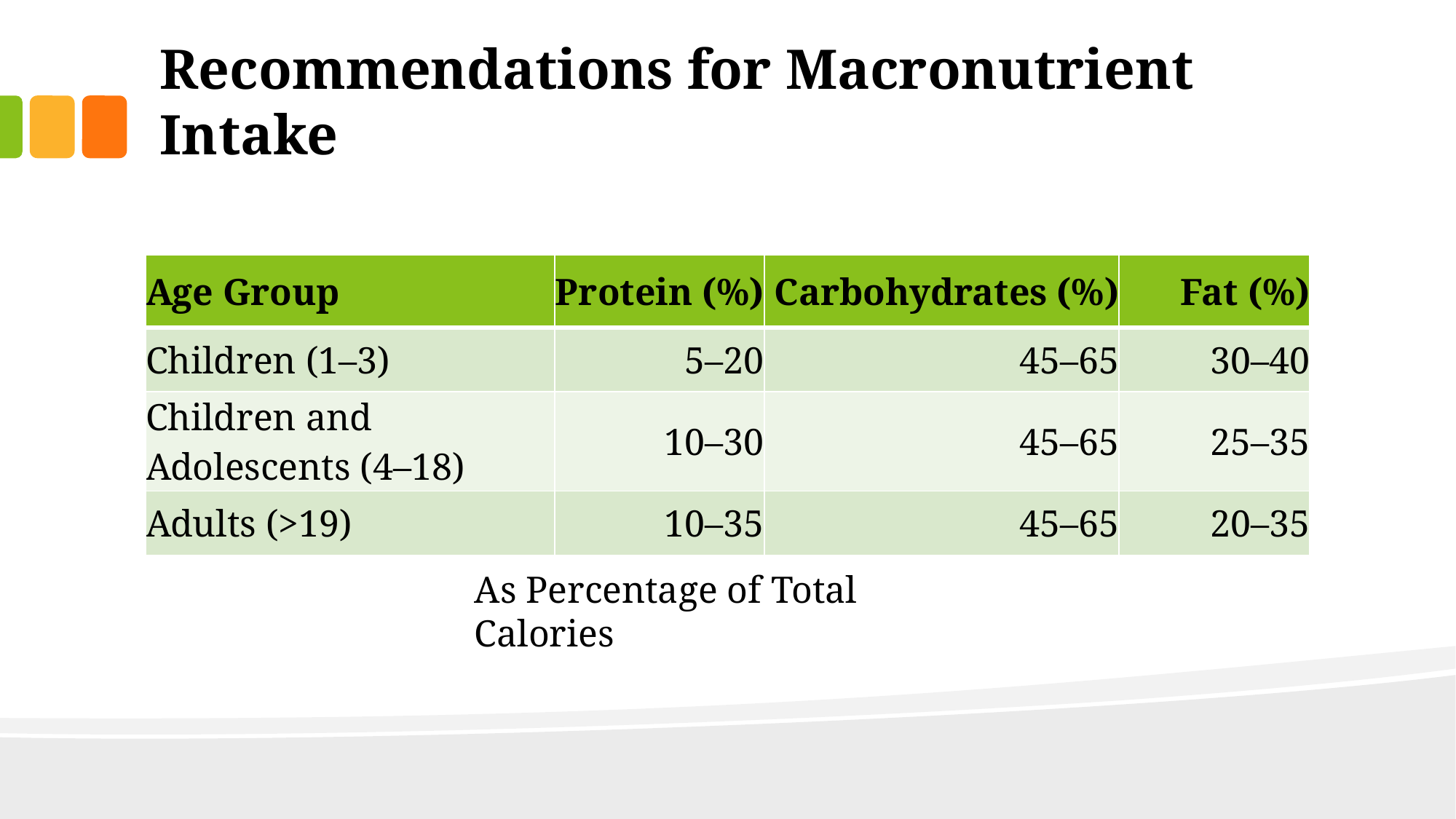

# Recommendations for Macronutrient Intake
| Age Group | Protein (%) | Carbohydrates (%) | Fat (%) |
| --- | --- | --- | --- |
| Children (1–3) | 5–20 | 45–65 | 30–40 |
| Children and Adolescents (4–18) | 10–30 | 45–65 | 25–35 |
| Adults (>19) | 10–35 | 45–65 | 20–35 |
As Percentage of Total Calories